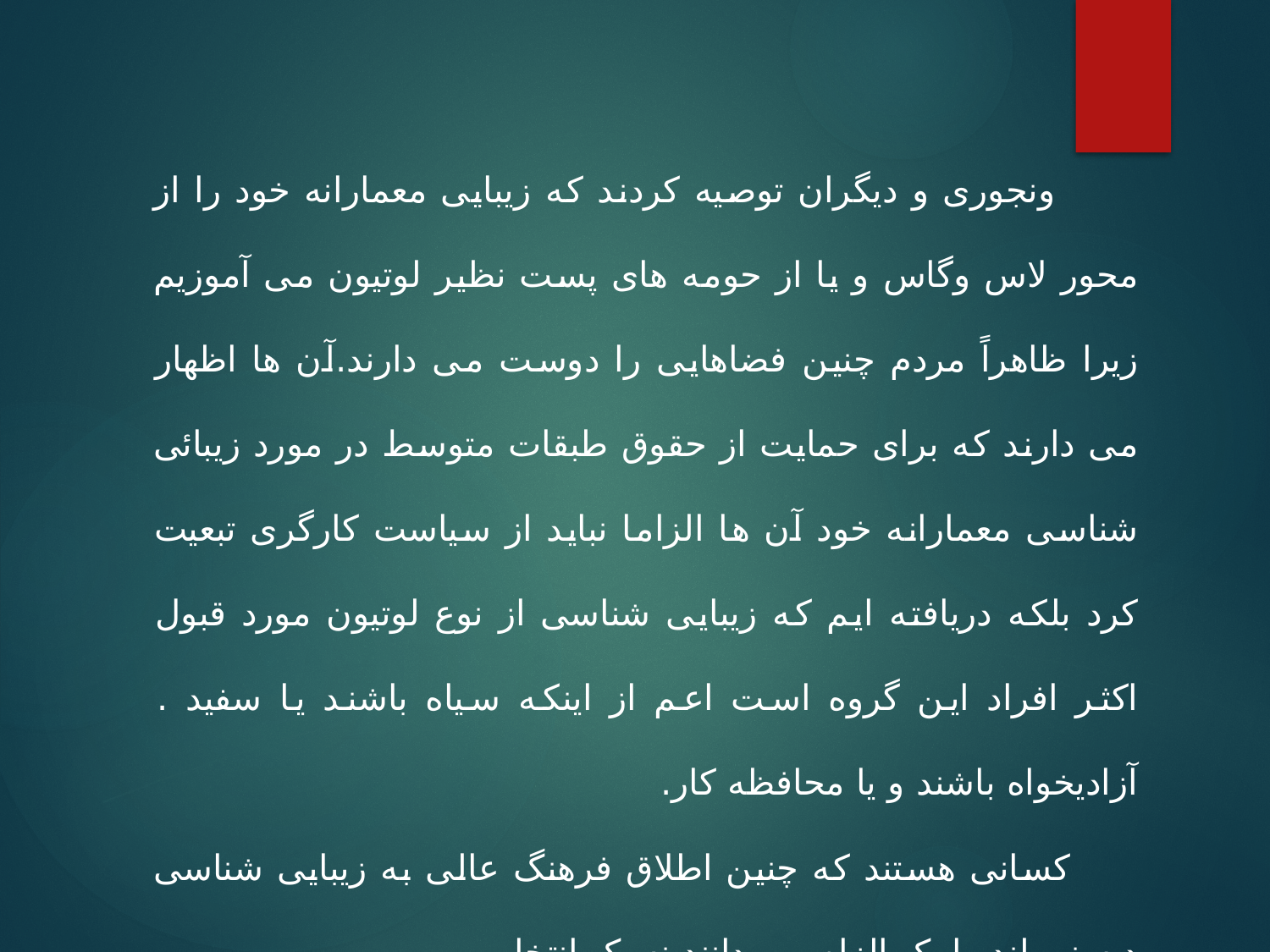

ونجوری و دیگران توصیه کردند که زیبایی معمارانه خود را از محور لاس وگاس و یا از حومه های پست نظیر لوتیون می آموزیم زیرا ظاهراً مردم چنین فضاهایی را دوست می دارند.آن ها اظهار می دارند که برای حمایت از حقوق طبقات متوسط در مورد زیبائی شناسی معمارانه خود آن ها الزاما نباید از سیاست کارگری تبعیت کرد بلکه دریافته ایم که زیبایی شناسی از نوع لوتیون مورد قبول اکثر افراد این گروه است اعم از اینکه سیاه باشند یا سفید . آزادیخواه باشند و یا محافظه کار.
     کسانی هستند که چنین اطلاق فرهنگ عالی به زیبایی شناسی دیسنی لند را یک الزام می دانند نه یک انتخاب .